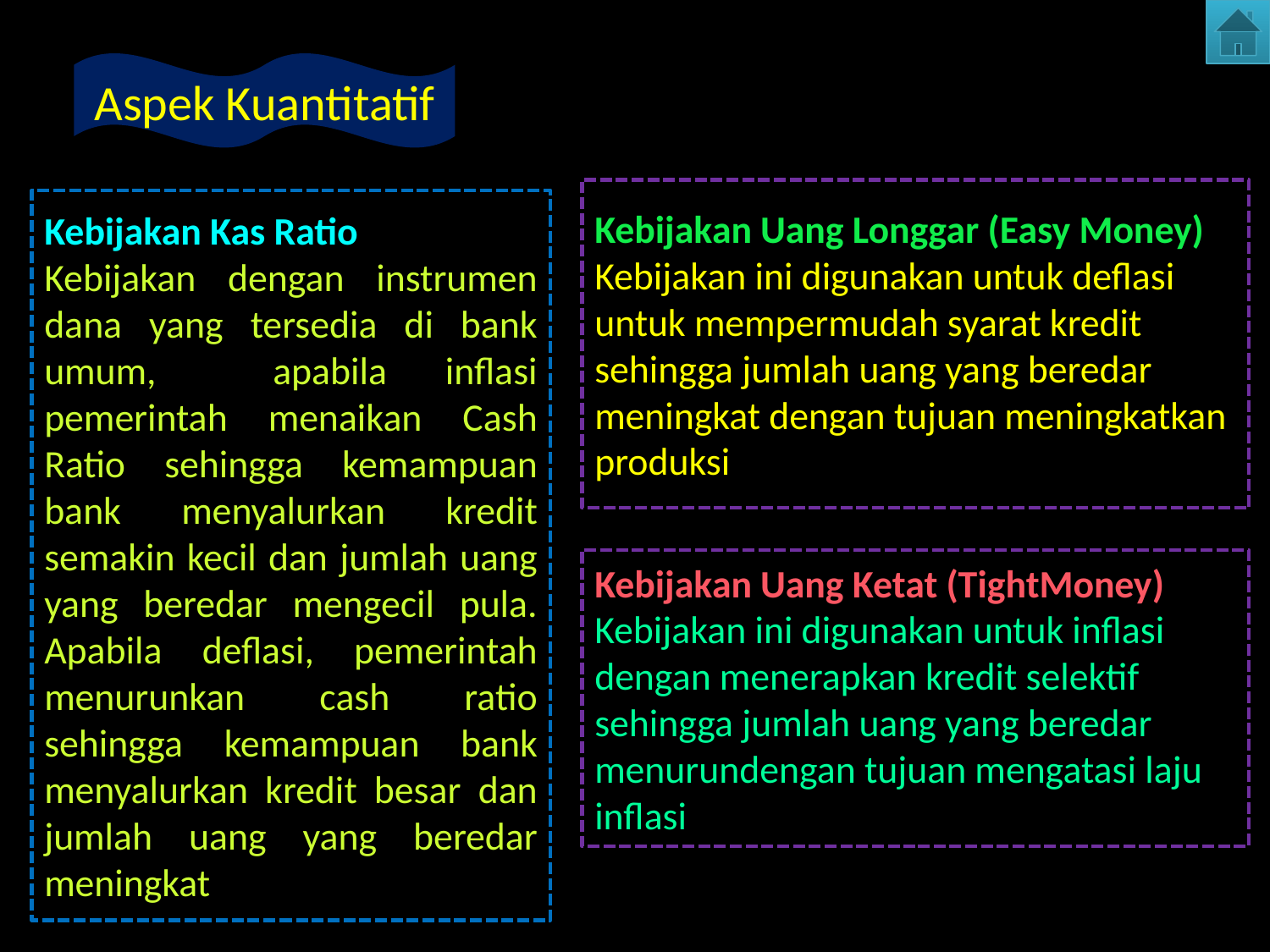

Aspek Kuantitatif
Kebijakan Uang Longgar (Easy Money)
Kebijakan ini digunakan untuk deflasi untuk mempermudah syarat kredit sehingga jumlah uang yang beredar meningkat dengan tujuan meningkatkan produksi
Kebijakan Kas Ratio
Kebijakan dengan instrumen dana yang tersedia di bank umum,  apabila inflasi pemerintah menaikan Cash Ratio sehingga kemampuan bank menyalurkan kredit semakin kecil dan jumlah uang yang beredar mengecil pula. Apabila deflasi, pemerintah menurunkan cash ratio sehingga kemampuan bank menyalurkan kredit besar dan jumlah uang yang beredar meningkat
Kebijakan Uang Ketat (TightMoney)
Kebijakan ini digunakan untuk inflasi dengan menerapkan kredit selektif sehingga jumlah uang yang beredar menurundengan tujuan mengatasi laju inflasi